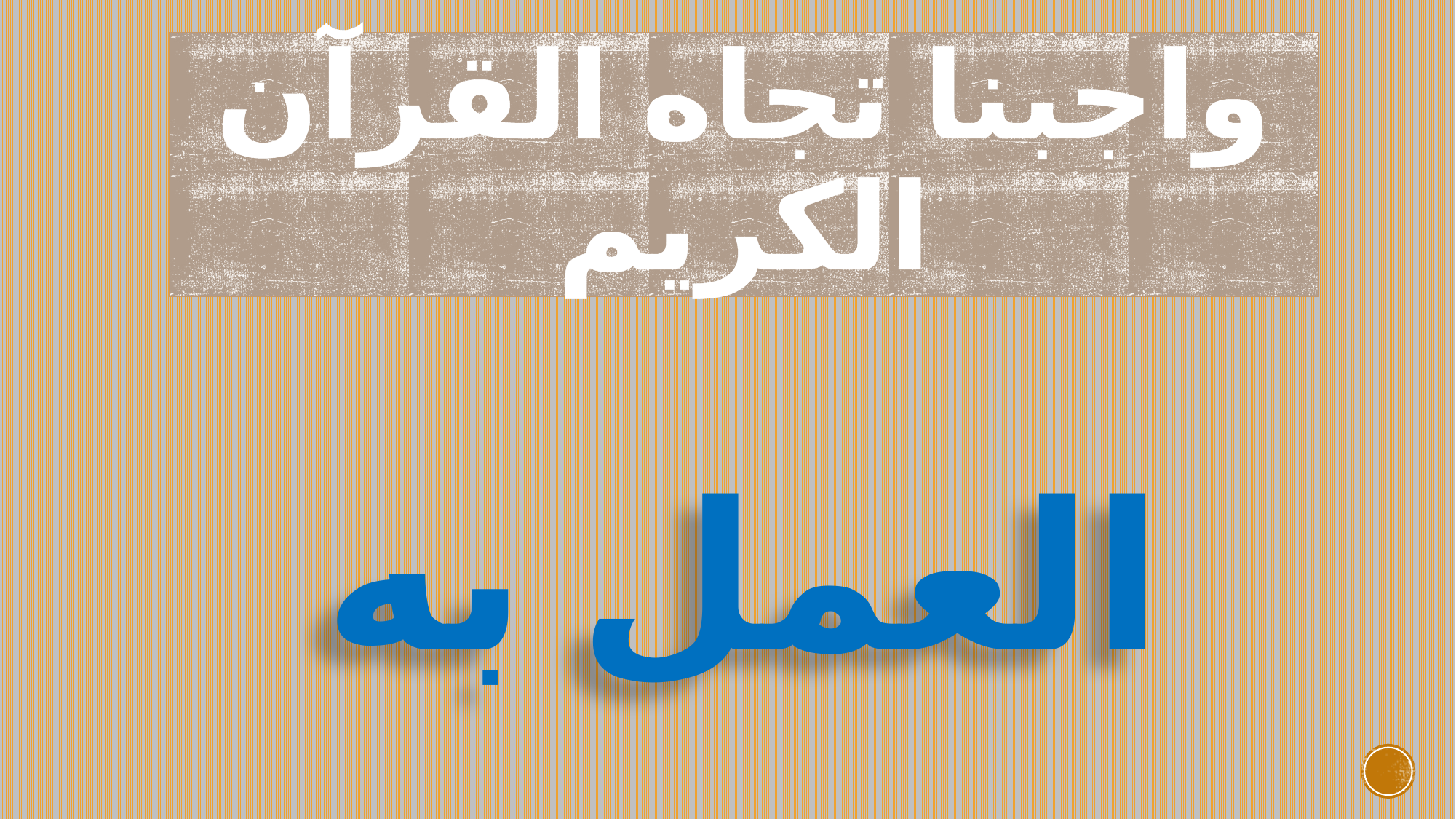

# واجبنا تجاه القرآن الكريم

العمل به